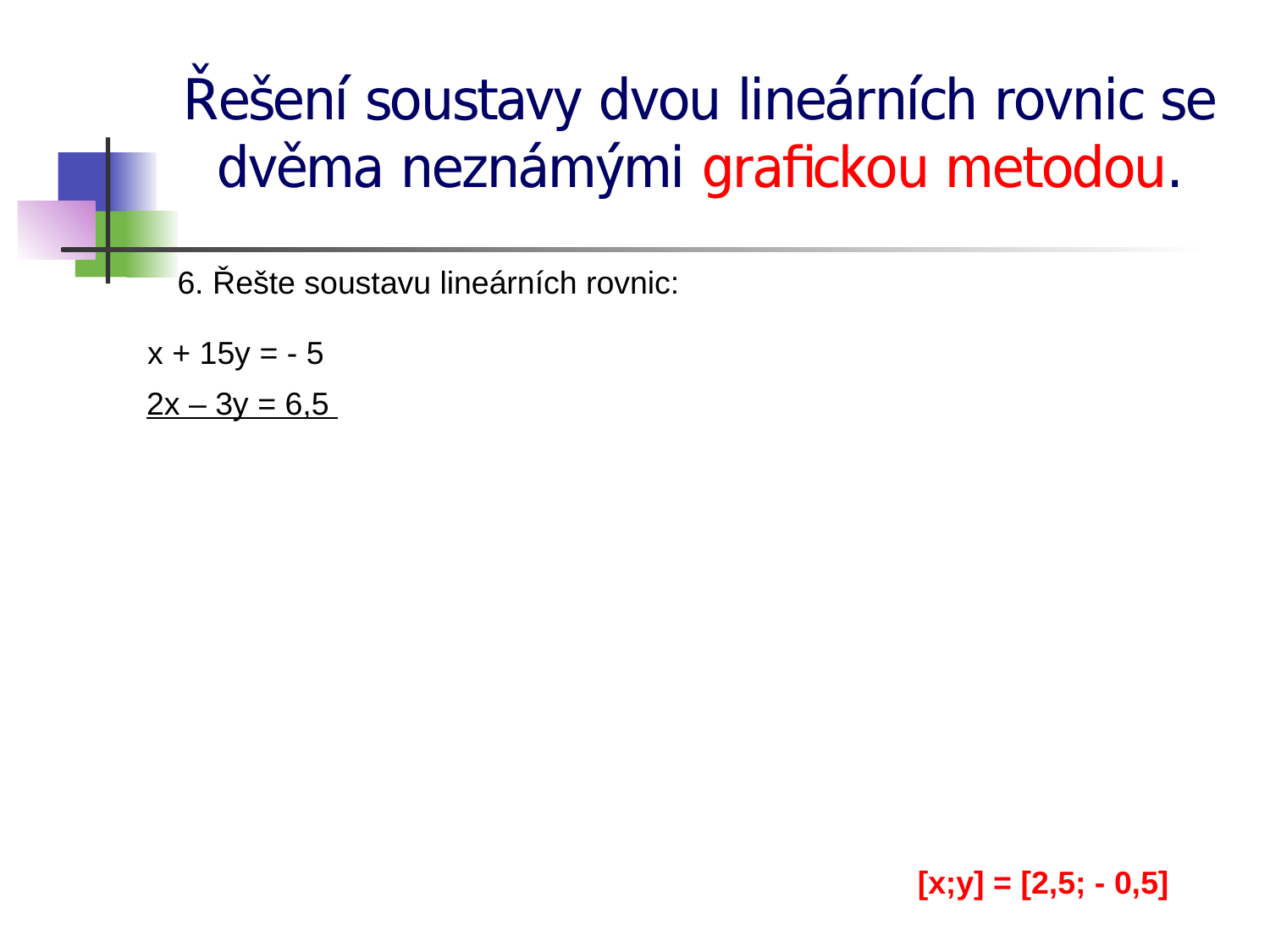

# Řešení soustavy dvou lineárních rovnic se dvěma neznámými grafickou metodou.

6. Řešte soustavu lineárních rovnic:
x + 15y = - 5
2x – 3y = 6,5
[x;y] = [2,5; - 0,5]